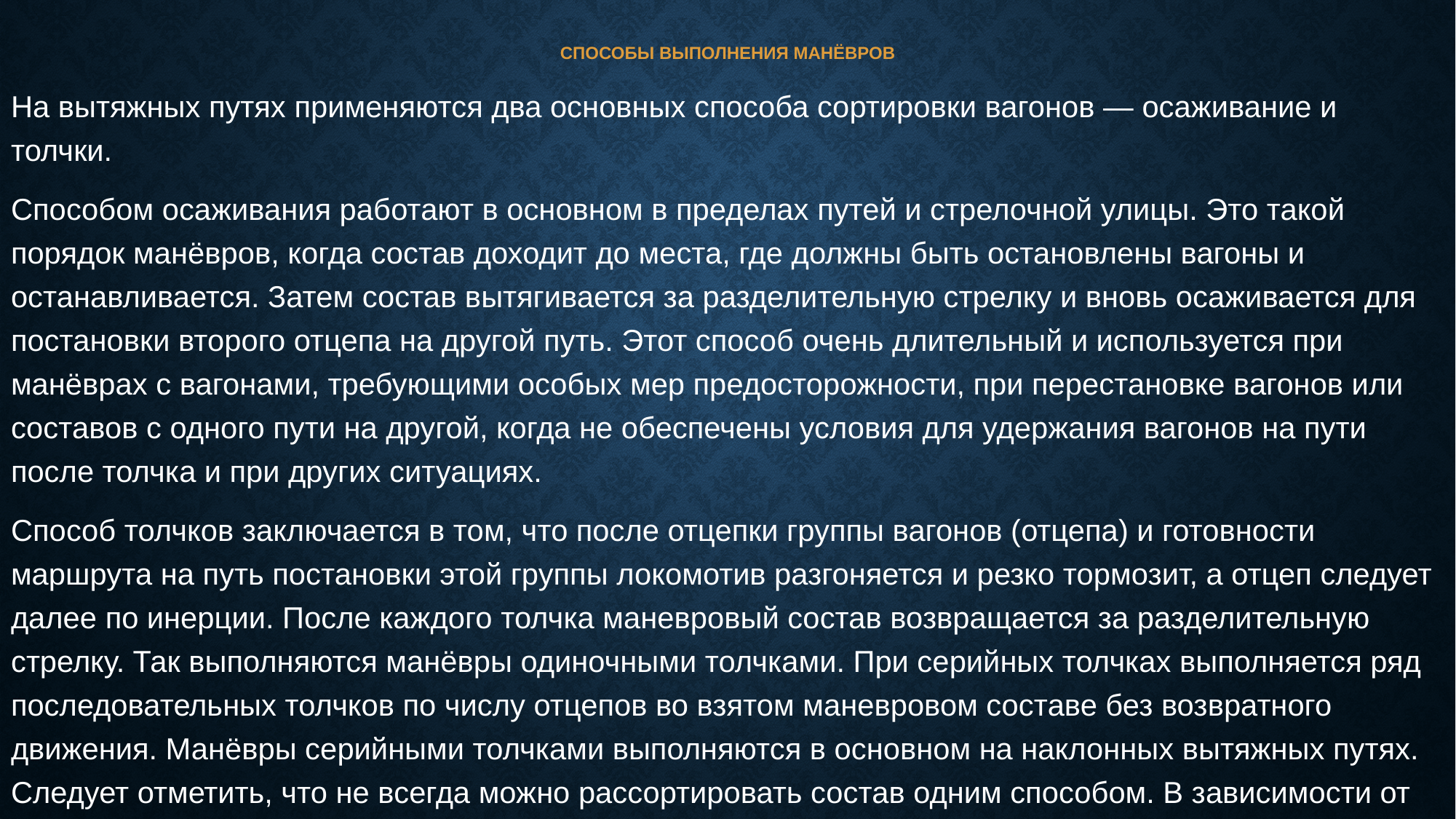

# Способы выполнения манёвров
На вытяжных путях применяются два основных способа сортировки вагонов — осаживание и толчки.
Способом осаживания работают в основном в пределах путей и стрелочной улицы. Это такой порядок манёвров, когда состав доходит до места, где должны быть остановлены вагоны и останавливается. Затем состав вытягивается за разделительную стрелку и вновь осаживается для постановки второго отцепа на другой путь. Этот способ очень длительный и используется при манёврах с вагонами, требующими особых мер предосторожности, при перестановке вагонов или составов с одного пути на другой, когда не обеспечены условия для удержания вагонов на пути после толчка и при других ситуациях.
Способ толчков заключается в том, что после отцепки группы вагонов (отцепа) и готовности маршрута на путь постановки этой группы локомотив разгоняется и резко тормозит, а отцеп следует далее по инерции. После каждого толчка маневровый состав возвращается за разделительную стрелку. Так выполняются манёвры одиночными толчками. При серийных толчках выполняется ряд последовательных толчков по числу отцепов во взятом маневровом составе без возвратного движения. Манёвры серийными толчками выполняются в основном на наклонных вытяжных путях. Следует отметить, что не всегда можно рассортировать состав одним способом. В зависимости от ходовых свойств и загрузки вагонов, свободности путей выбирается наиболее выгодные приемы.